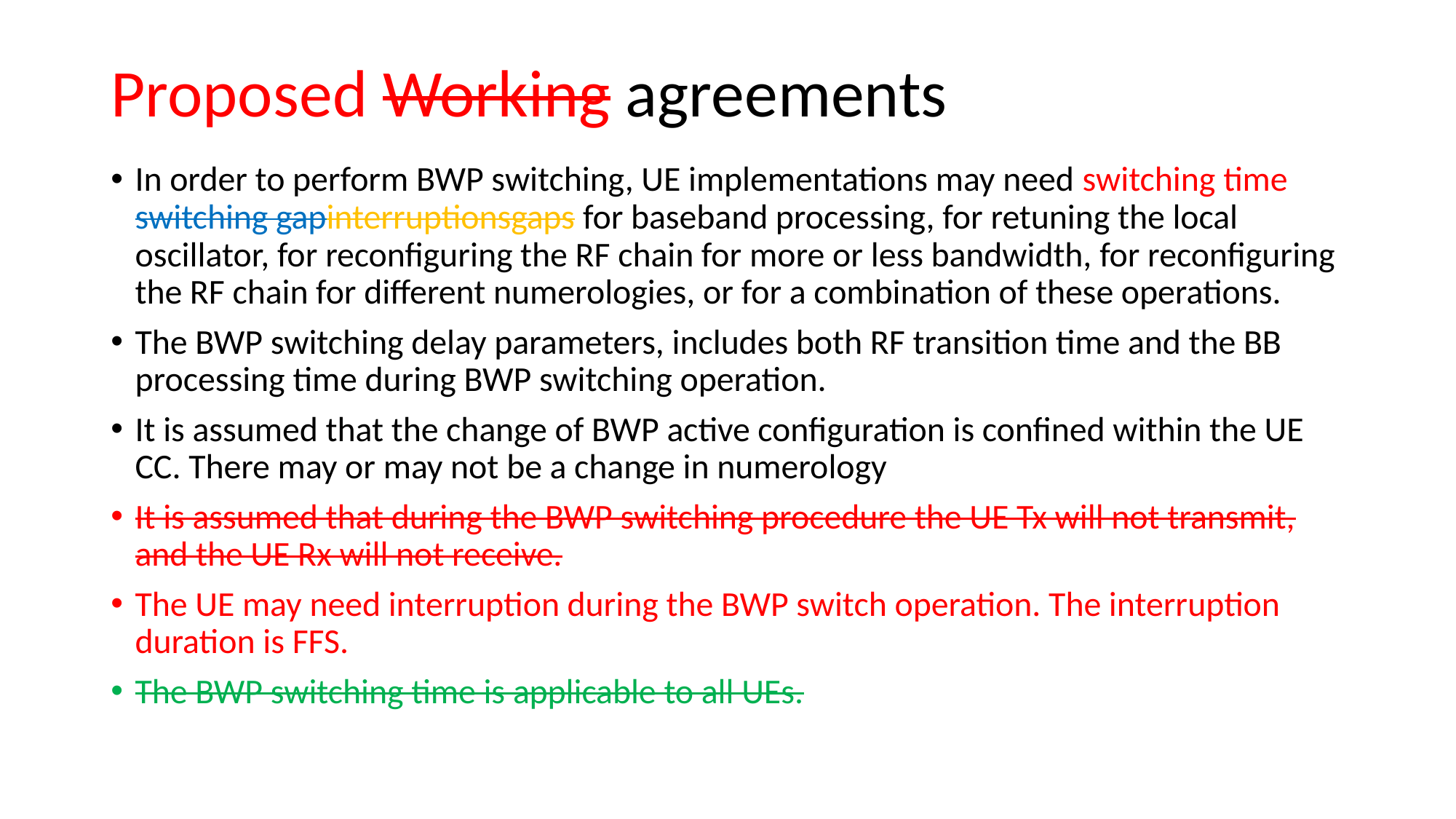

# Proposed Working agreements
In order to perform BWP switching, UE implementations may need switching time switching gapinterruptionsgaps for baseband processing, for retuning the local oscillator, for reconfiguring the RF chain for more or less bandwidth, for reconfiguring the RF chain for different numerologies, or for a combination of these operations.
The BWP switching delay parameters, includes both RF transition time and the BB processing time during BWP switching operation.
It is assumed that the change of BWP active configuration is confined within the UE CC. There may or may not be a change in numerology
It is assumed that during the BWP switching procedure the UE Tx will not transmit, and the UE Rx will not receive.
The UE may need interruption during the BWP switch operation. The interruption duration is FFS.
The BWP switching time is applicable to all UEs.